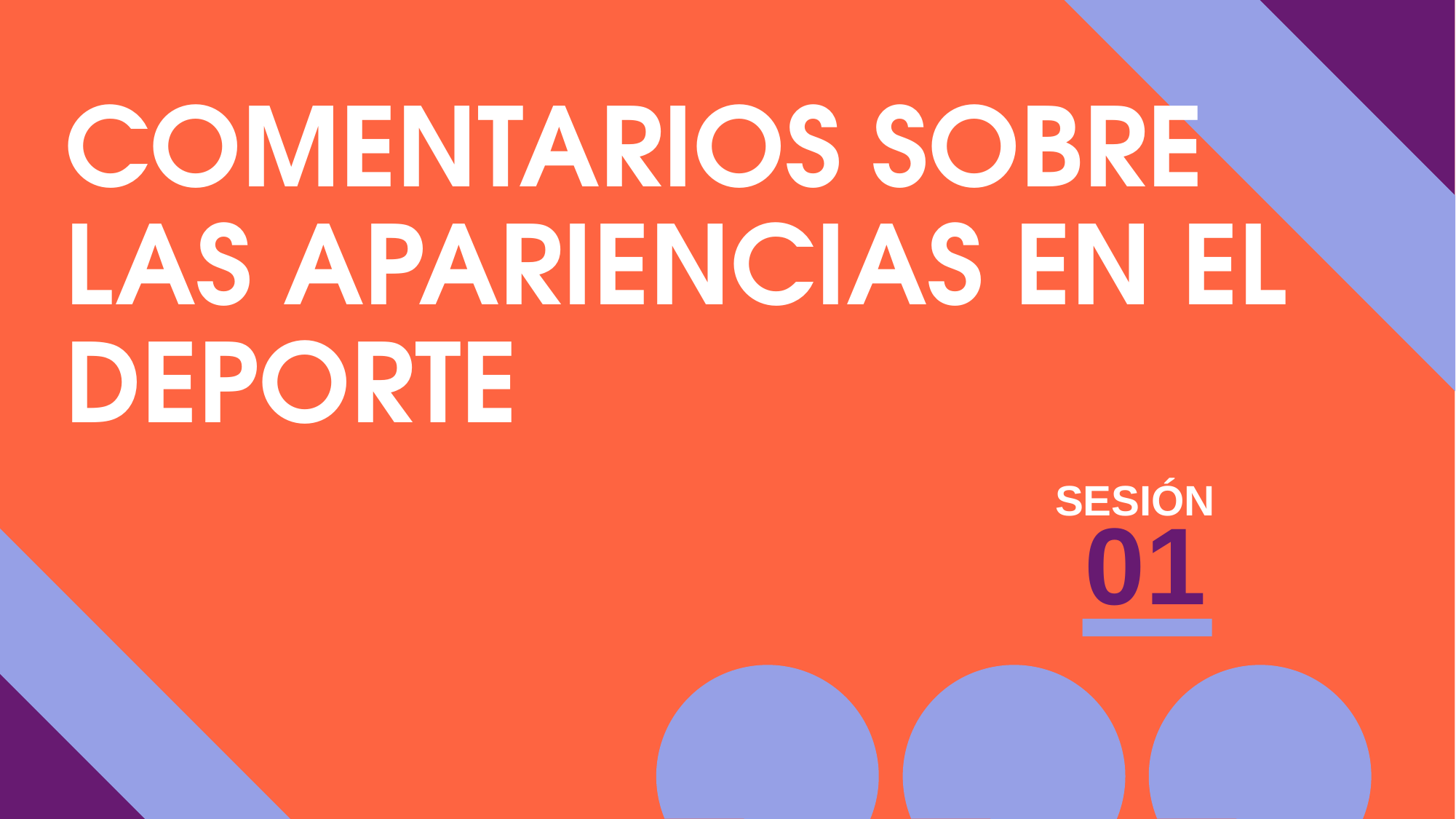

# COMENTARIOS SOBRE LAS APARIENCIAS EN EL DEPORTE
01
SESIÓN